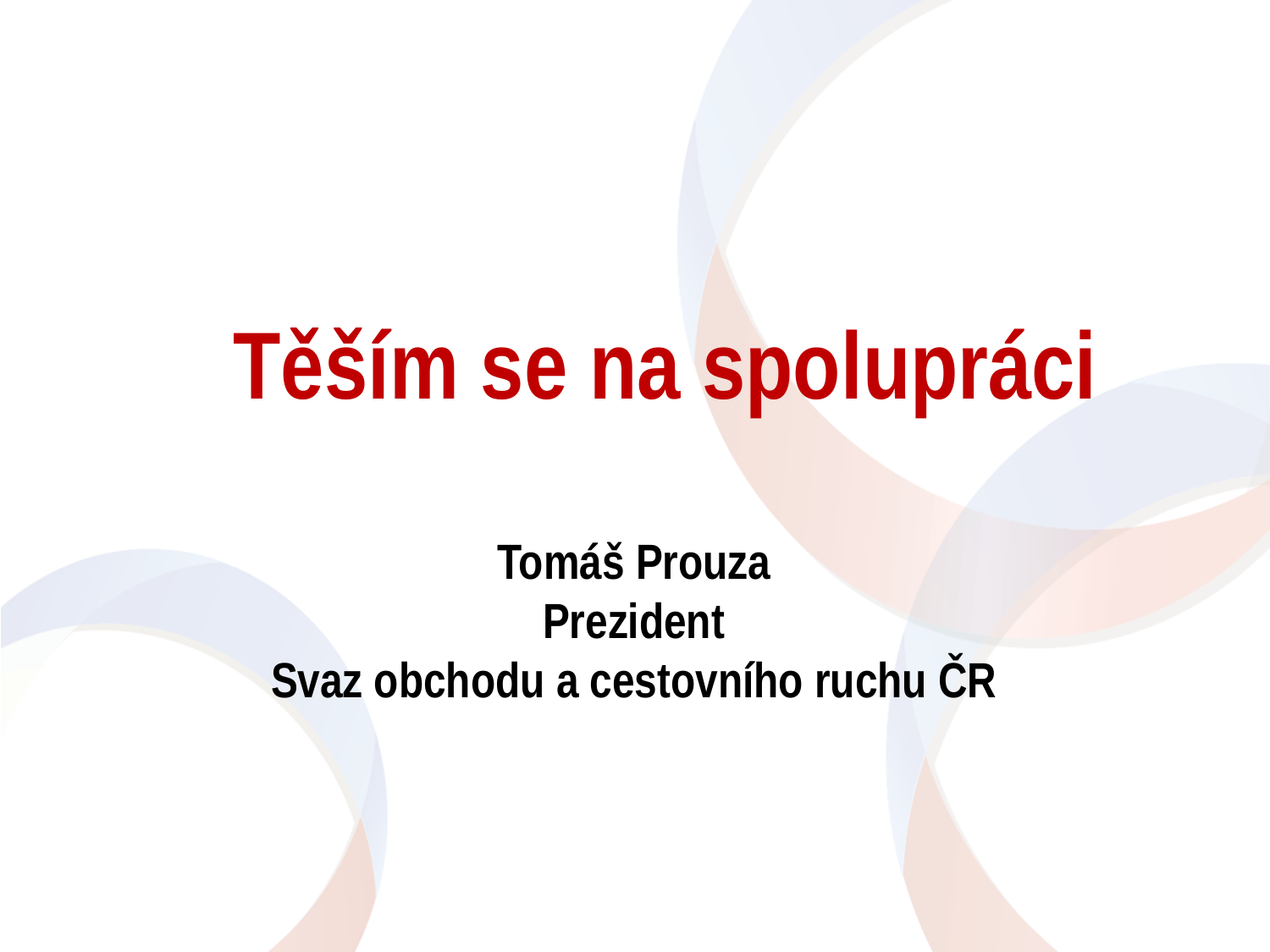

# Těším se na spolupráci
Tomáš Prouza
Prezident
Svaz obchodu a cestovního ruchu ČR